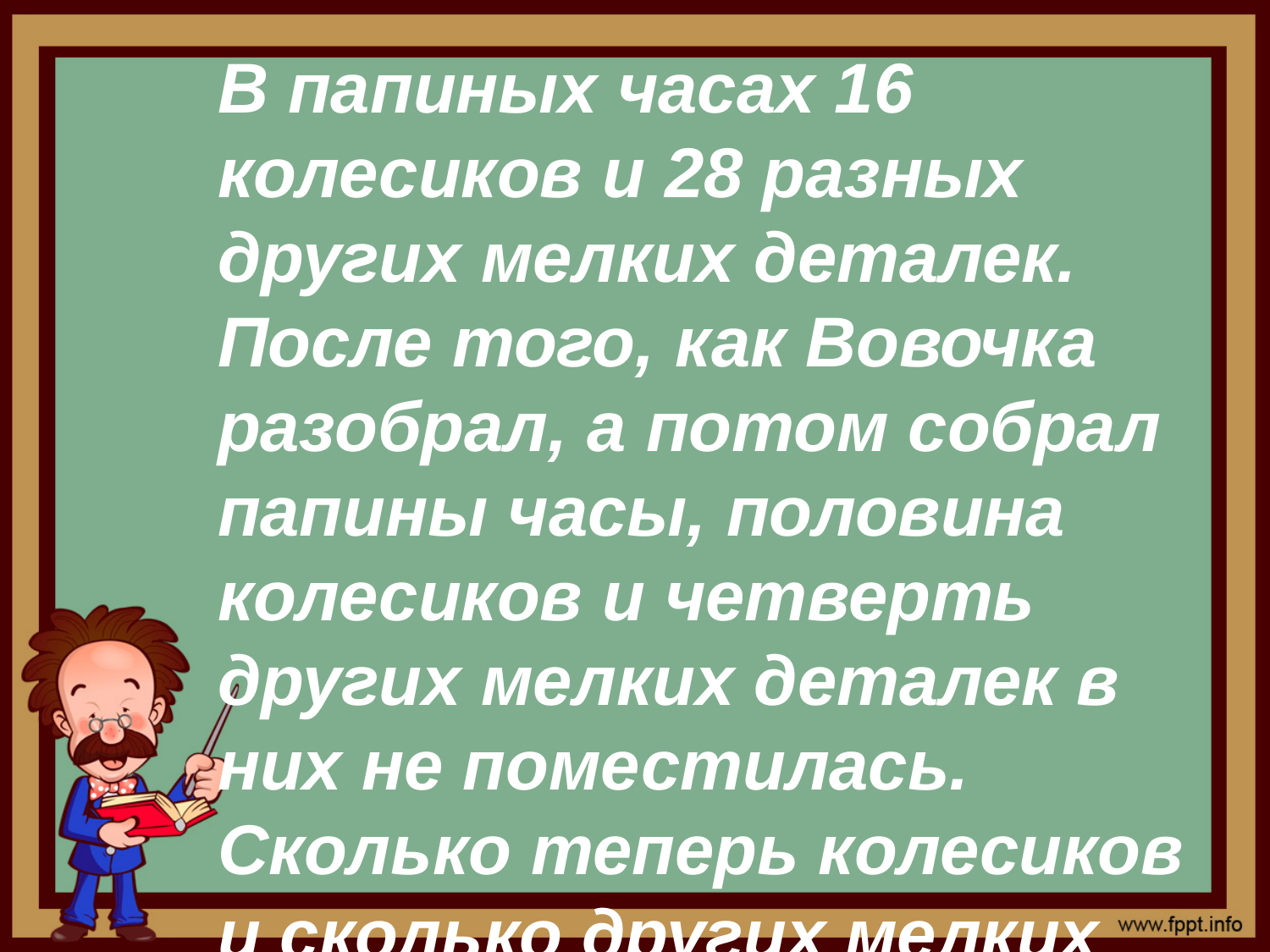

В папиных часах 16 колесиков и 28 разных других мелких деталек. После того, как Вовочка разобрал, а потом собрал папины часы, половина колесиков и четверть других мелких деталек в них не поместилась. Сколько теперь колесиков и сколько других мелких деталек в папиных часах?
#